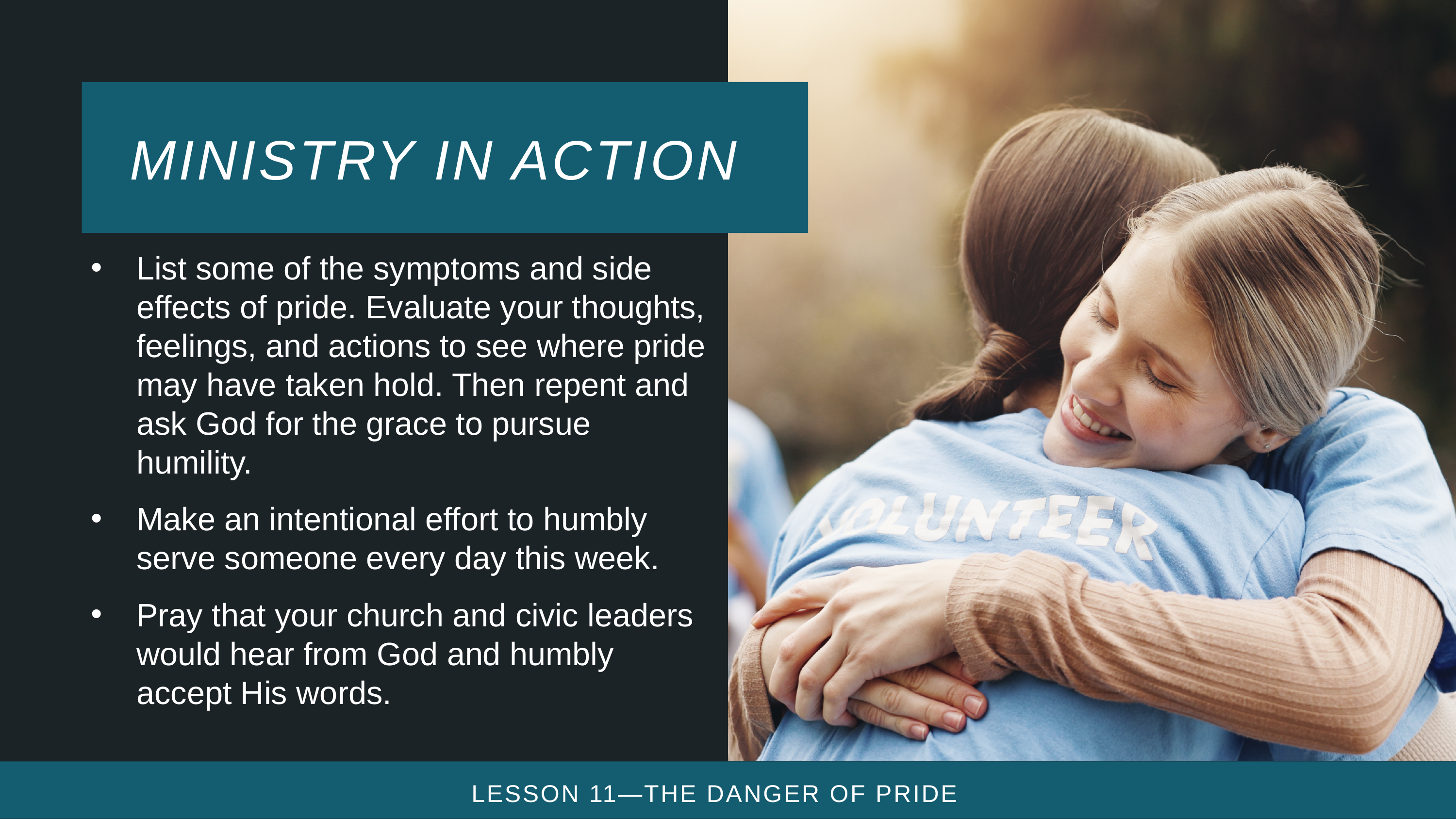

List some of the symptoms and side effects of pride. Evaluate your thoughts, feelings, and actions to see where pride may have taken hold. Then repent and ask God for the grace to pursue humility.
Make an intentional effort to humbly serve someone every day this week.
Pray that your church and civic leaders would hear from God and humbly accept His words.